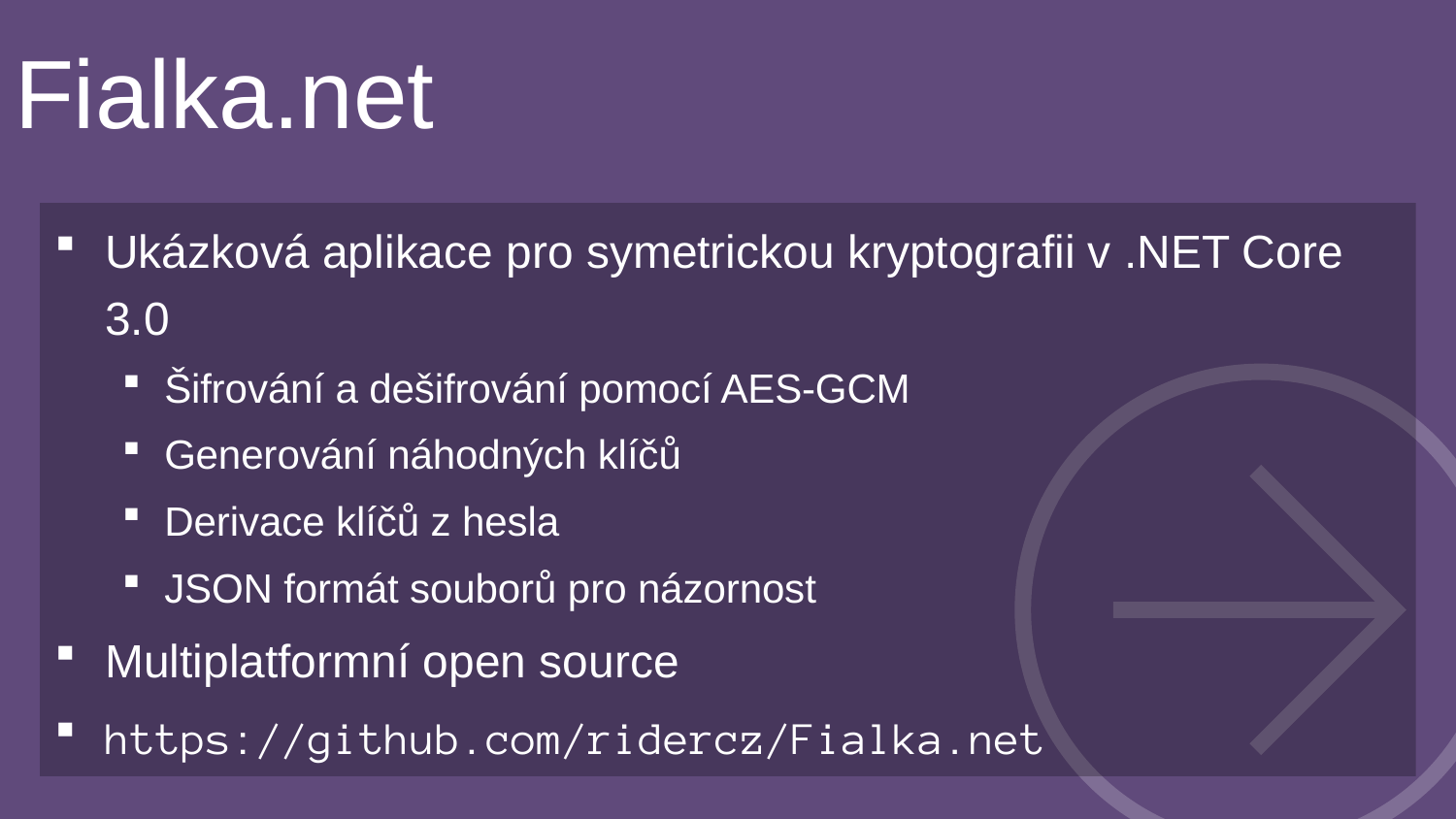

# Fialka.net
Ukázková aplikace pro symetrickou kryptografii v .NET Core 3.0
Šifrování a dešifrování pomocí AES-GCM
Generování náhodných klíčů
Derivace klíčů z hesla
JSON formát souborů pro názornost
Multiplatformní open source
https://github.com/ridercz/Fialka.net